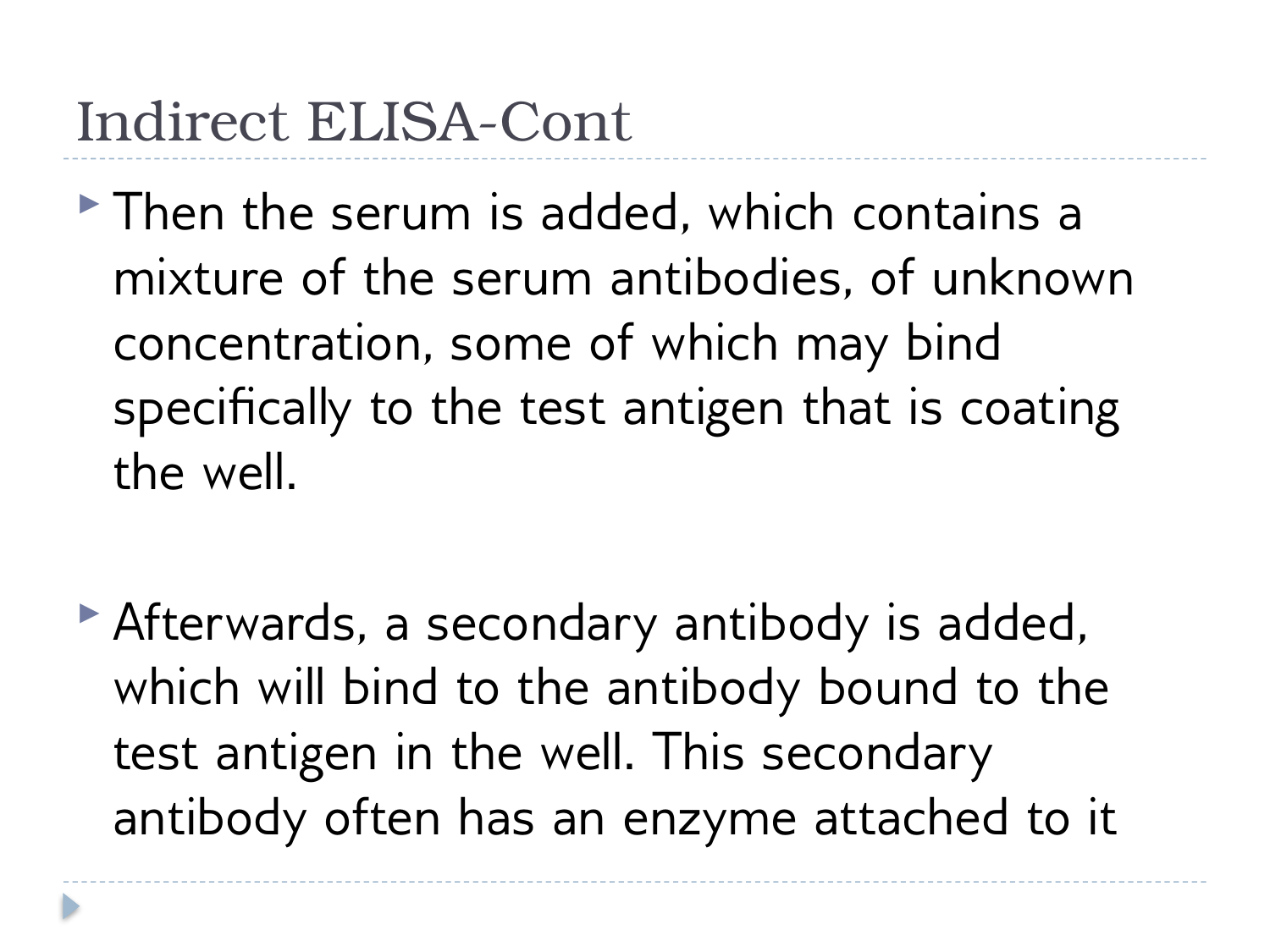

# Indirect ELISA-Cont
Then the serum is added, which contains a mixture of the serum antibodies, of unknown concentration, some of which may bind specifically to the test antigen that is coating the well.

Afterwards, a secondary antibody is added, which will bind to the antibody bound to the test antigen in the well. This secondary antibody often has an enzyme attached to it